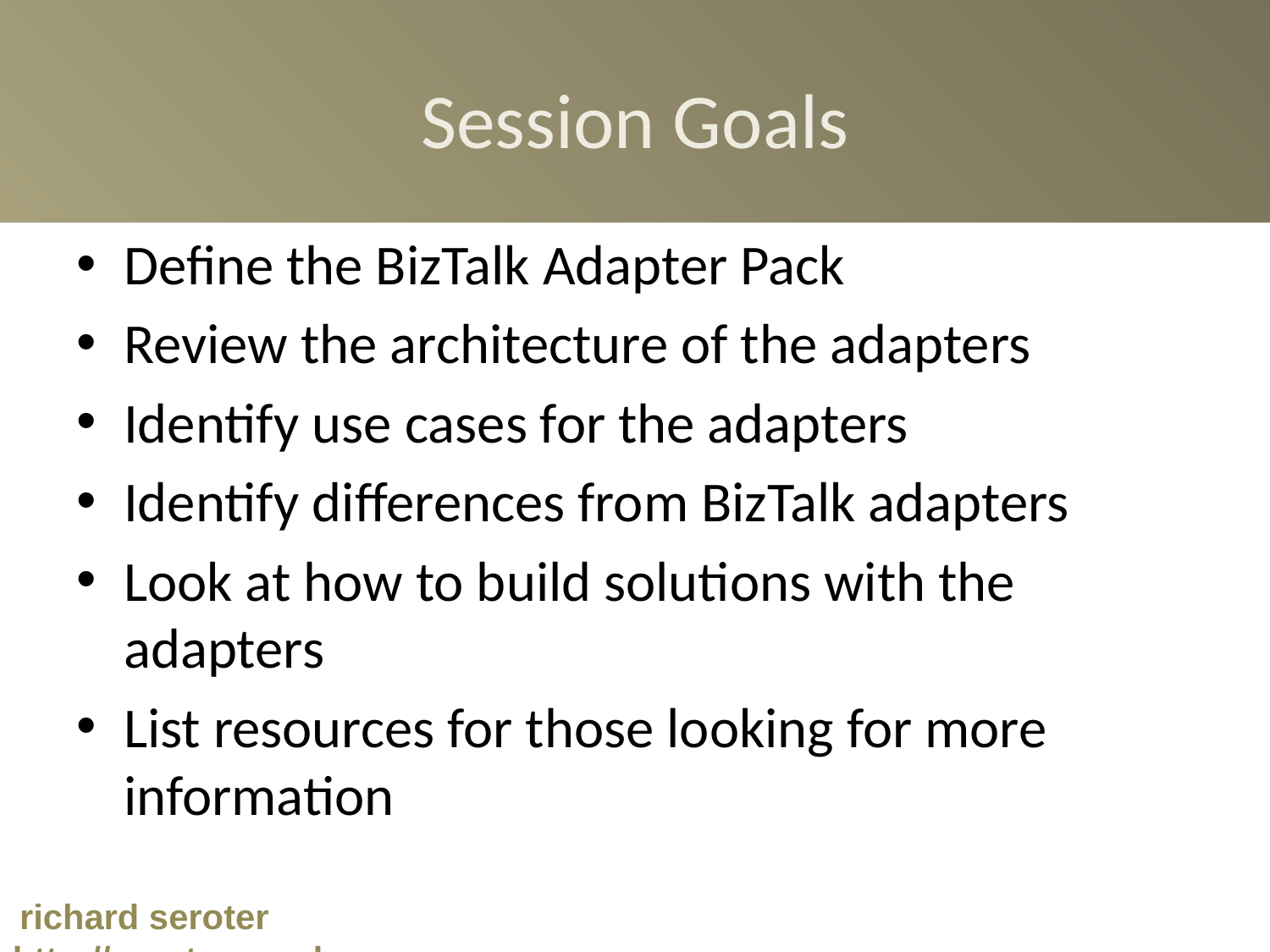

# Session Goals
Define the BizTalk Adapter Pack
Review the architecture of the adapters
Identify use cases for the adapters
Identify differences from BizTalk adapters
Look at how to build solutions with the adapters
List resources for those looking for more information
 richard seroter                                                                             http://seroter.wordpress.com